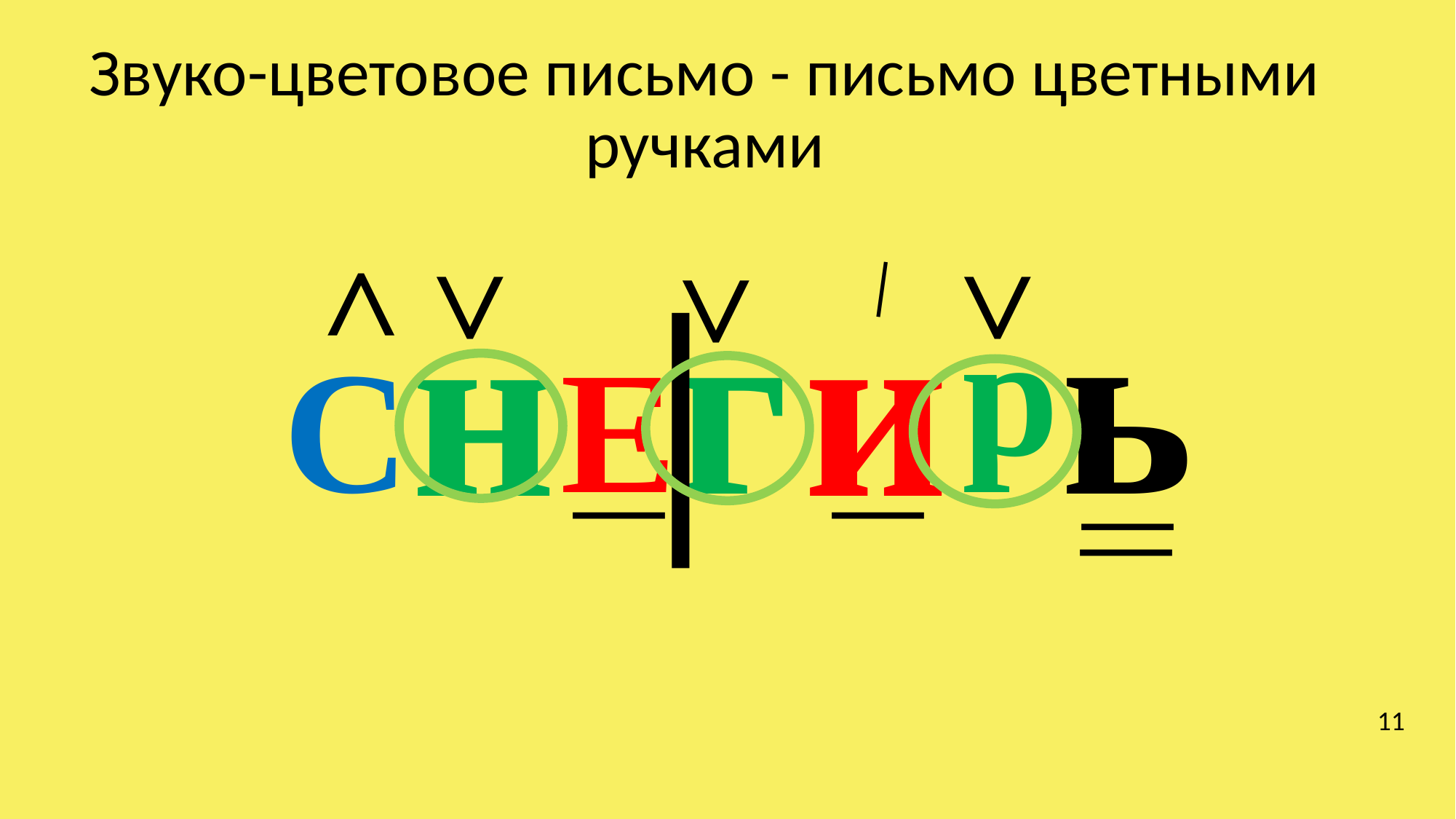

# Звуко-цветовое письмо - письмо цветными ручками
г
ь
>

н

и
—
>
>
>
р
С
Е

—

—

—
—

—

11